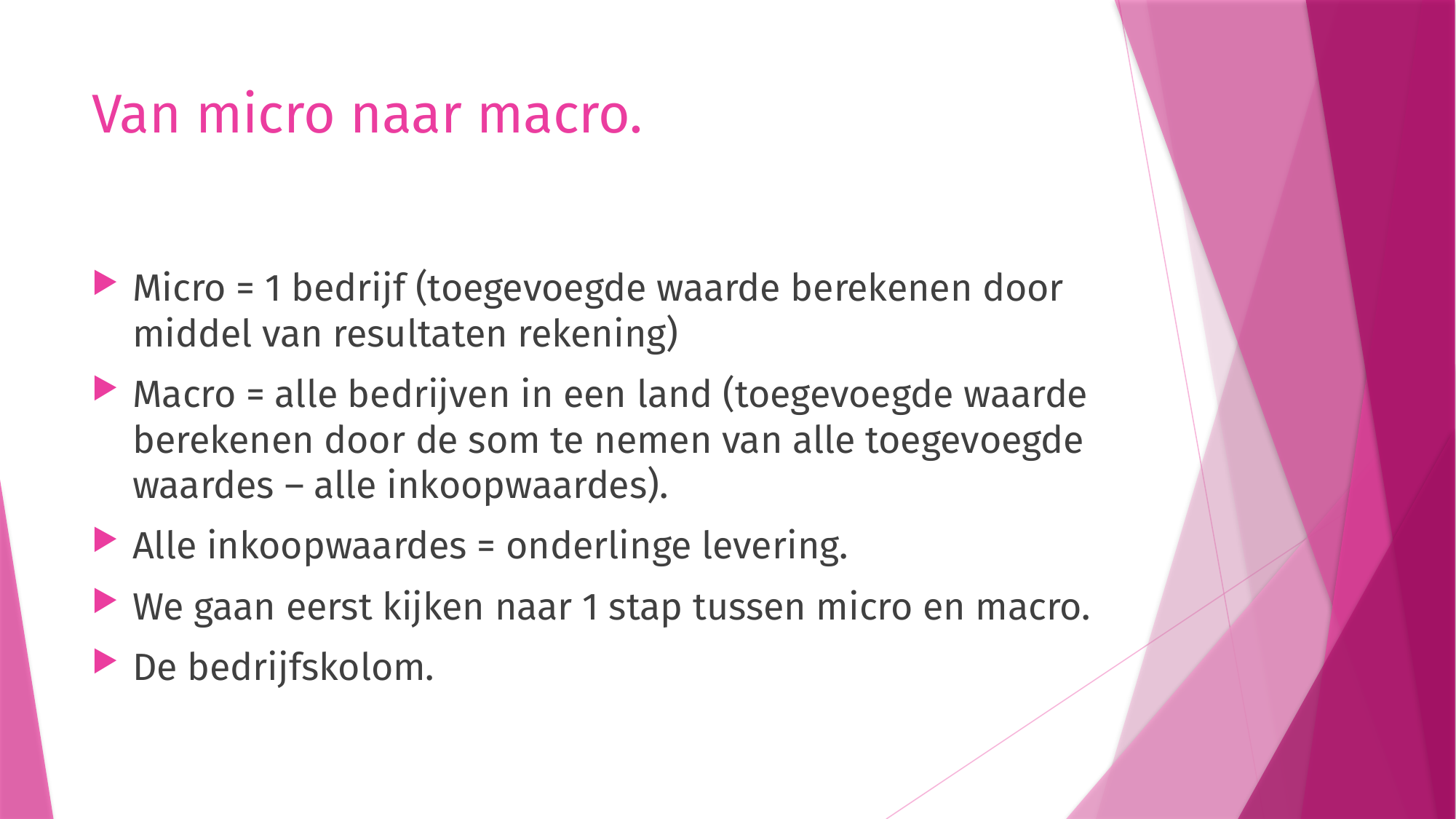

# Van micro naar macro.
Micro = 1 bedrijf (toegevoegde waarde berekenen door middel van resultaten rekening)
Macro = alle bedrijven in een land (toegevoegde waarde berekenen door de som te nemen van alle toegevoegde waardes – alle inkoopwaardes).
Alle inkoopwaardes = onderlinge levering.
We gaan eerst kijken naar 1 stap tussen micro en macro.
De bedrijfskolom.